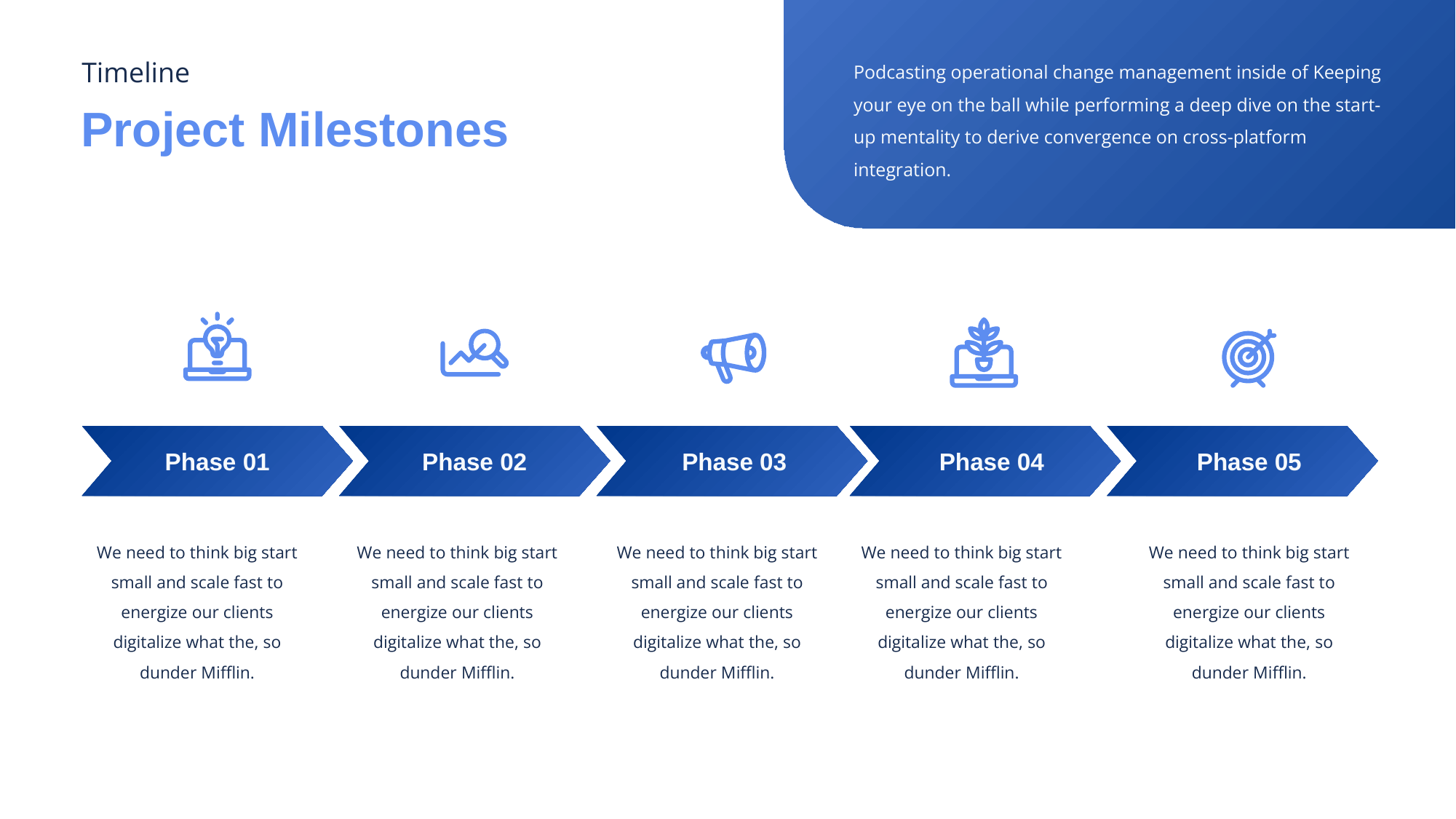

Podcasting operational change management inside of Keeping your eye on the ball while performing a deep dive on the start-up mentality to derive convergence on cross-platform integration.
Timeline
Project Milestones

Phase 01
Phase 02
Phase 03
Phase 04
Phase 05
We need to think big start small and scale fast to energize our clients digitalize what the, so dunder Mifflin.
We need to think big start small and scale fast to energize our clients digitalize what the, so dunder Mifflin.
We need to think big start small and scale fast to energize our clients digitalize what the, so dunder Mifflin.
We need to think big start small and scale fast to energize our clients digitalize what the, so dunder Mifflin.
We need to think big start small and scale fast to energize our clients digitalize what the, so dunder Mifflin.